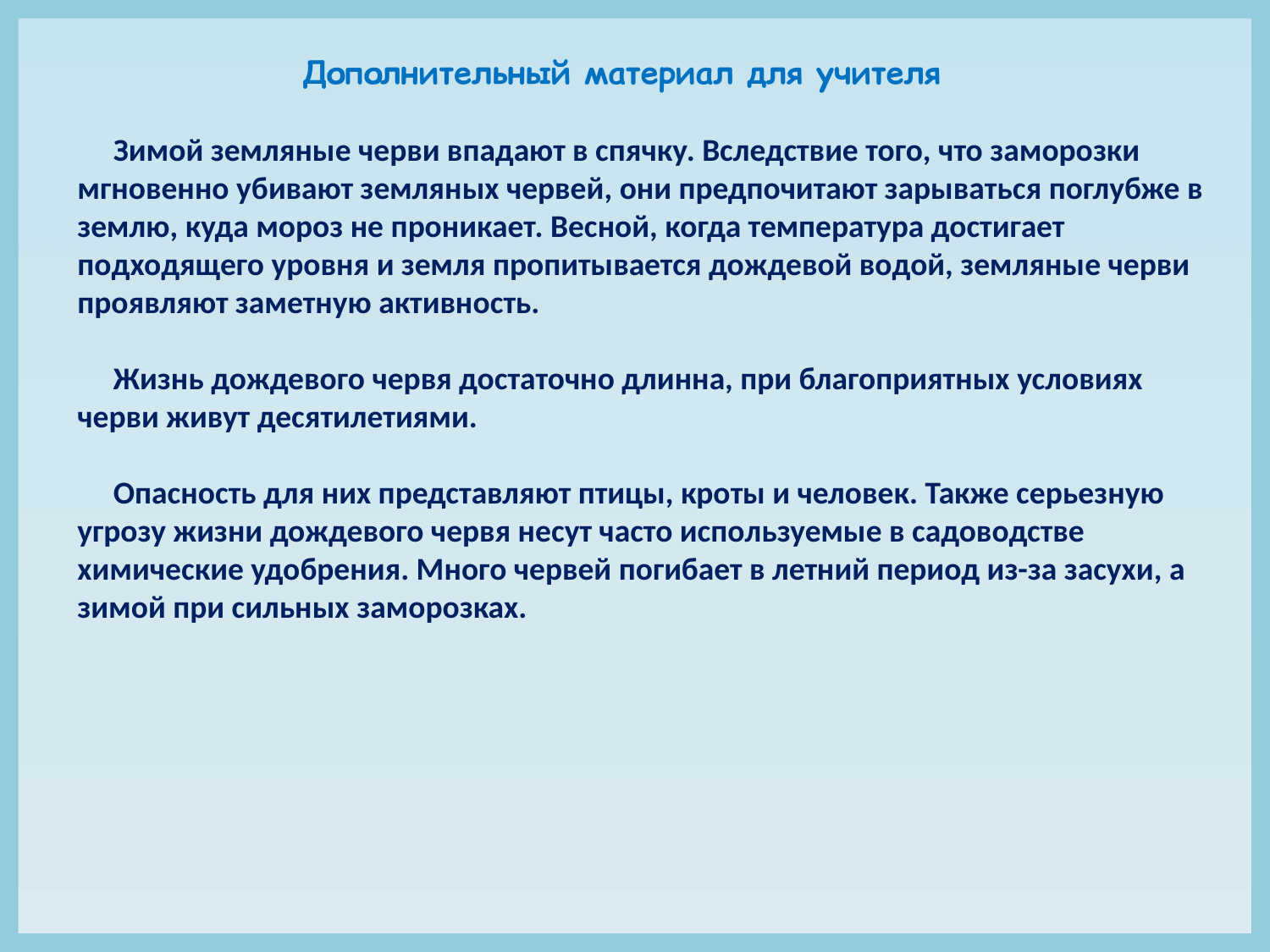

Дополнительный материал для учителя
     Зимой земляные черви впадают в спячку. Вследствие того, что заморозки мгновенно убивают земляных червей, они предпочитают зарываться поглубже в землю, куда мороз не проникает. Весной, когда температура достигает подходящего уровня и земля пропитывается дождевой водой, земляные черви проявляют заметную активность.

     Жизнь дождевого червя достаточно длинна, при благоприятных условиях черви живут десятилетиями.

     Опасность для них представляют птицы, кроты и человек. Также серьезную угрозу жизни дождевого червя несут часто используемые в садоводстве химические удобрения. Много червей погибает в летний период из-за засухи, а зимой при сильных заморозках.